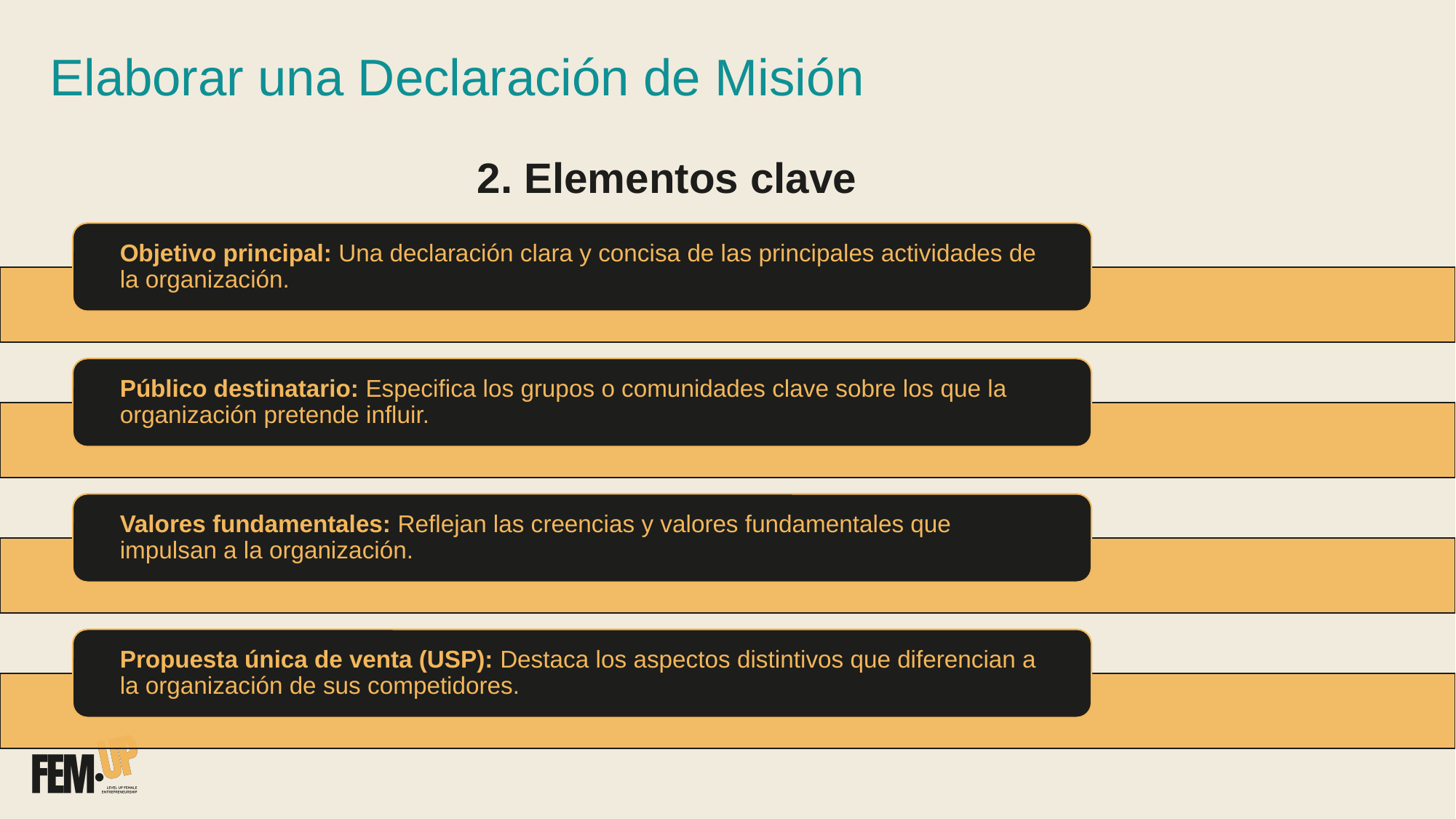

# Elaborar una Declaración de Misión
2. Elementos clave
Objetivo principal: Una declaración clara y concisa de las principales actividades de la organización.
Público destinatario: Especifica los grupos o comunidades clave sobre los que la organización pretende influir.
Valores fundamentales: Reflejan las creencias y valores fundamentales que impulsan a la organización.
Propuesta única de venta (USP): Destaca los aspectos distintivos que diferencian a la organización de sus competidores.